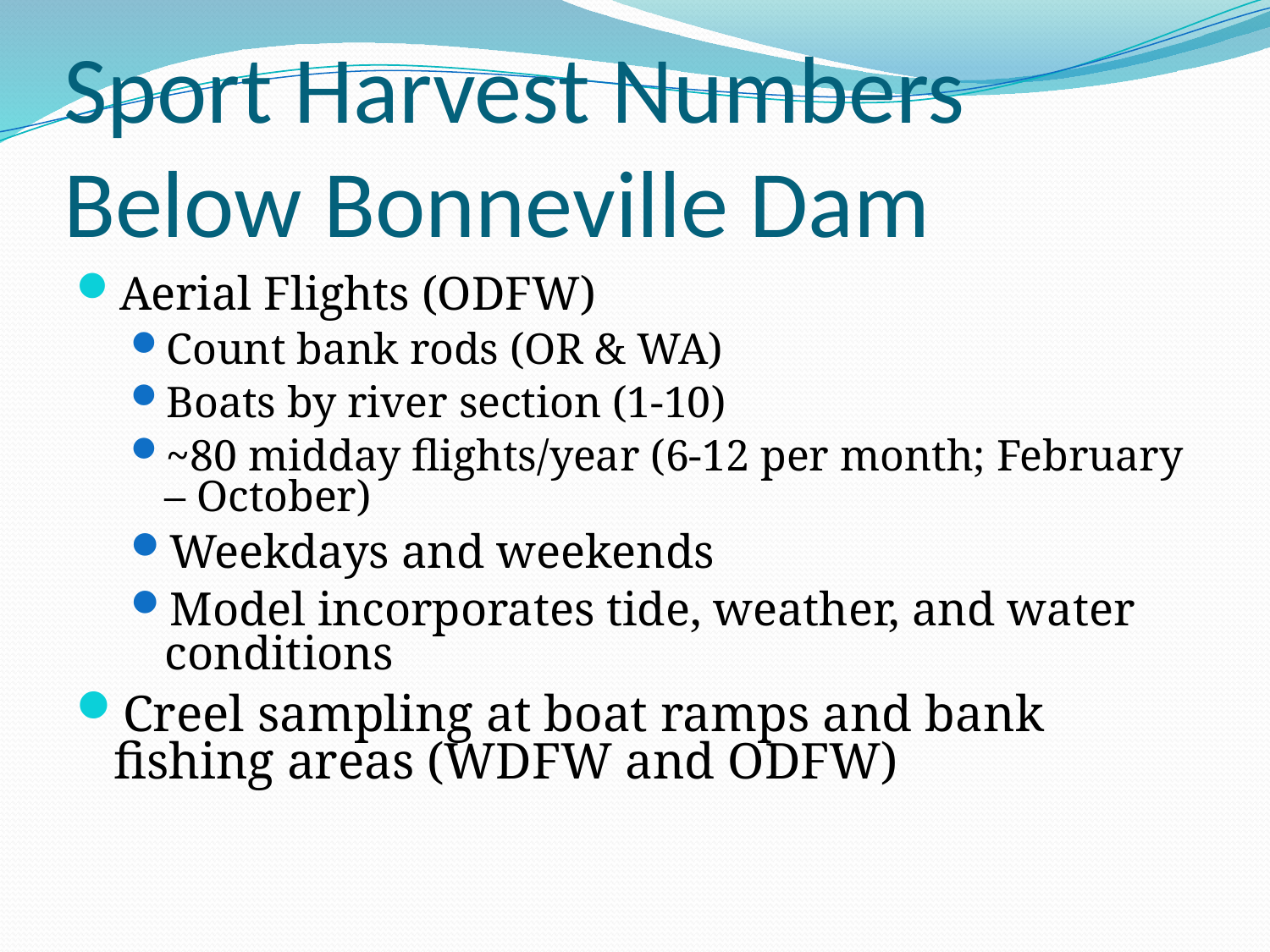

# Sport Harvest Numbers Below Bonneville Dam
Aerial Flights (ODFW)
Count bank rods (OR & WA)
Boats by river section (1-10)
~80 midday flights/year (6-12 per month; February – October)
Weekdays and weekends
Model incorporates tide, weather, and water conditions
Creel sampling at boat ramps and bank fishing areas (WDFW and ODFW)